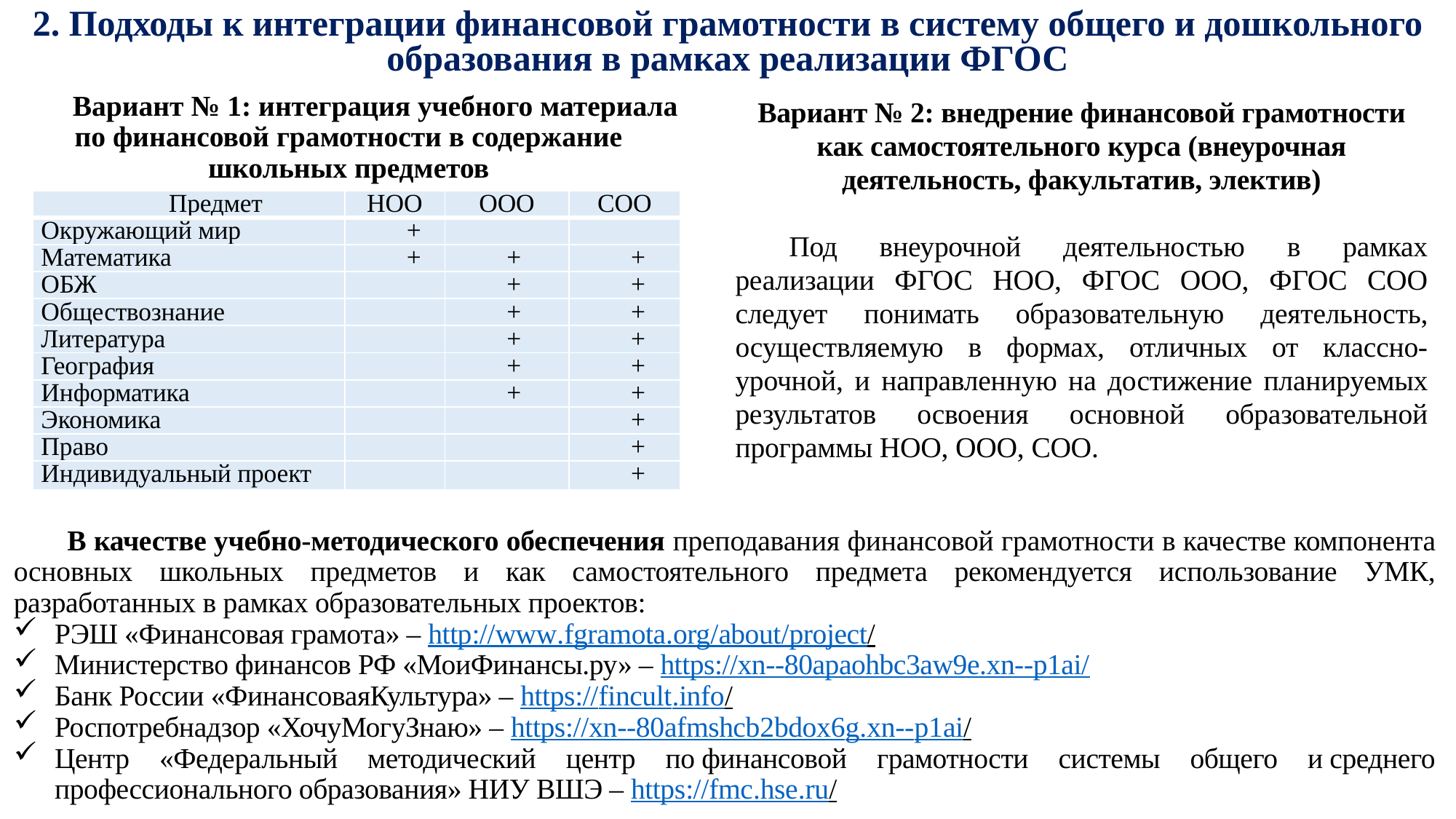

2. Подходы к интеграции финансовой грамотности в систему общего и дошкольного образования в рамках реализации ФГОС
Вариант № 1: интеграция учебного материала по финансовой грамотности в содержание школьных предметов
Вариант № 2: внедрение финансовой грамотности как самостоятельного курса (внеурочная деятельность, факультатив, электив)

Под внеурочной деятельностью в рамках реализации ФГОС НОО, ФГОС ООО, ФГОС СОО следует понимать образовательную деятельность, осуществляемую в формах, отличных от классно-урочной, и направленную на достижение планируемых результатов освоения основной образовательной программы НОО, ООО, СОО.
| Предмет | НОО | ООО | СОО |
| --- | --- | --- | --- |
| Окружающий мир | + |  |  |
| Математика | + | + | + |
| ОБЖ |  | + | + |
| Обществознание |  | + | + |
| Литература |  | + | + |
| География |  | + | + |
| Информатика |  | + | + |
| Экономика |  |  | + |
| Право |  |  | + |
| Индивидуальный проект |  |  | + |
В качестве учебно-методического обеспечения преподавания финансовой грамотности в качестве компонента основных школьных предметов и как самостоятельного предмета рекомендуется использование УМК, разработанных в рамках образовательных проектов:
РЭШ «Финансовая грамота» – http://www.fgramota.org/about/project/
Министерство финансов РФ «МоиФинансы.ру» – https://xn--80apaohbc3aw9e.xn--p1ai/
Банк России «ФинансоваяКультура» – https://fincult.info/
Роспотребнадзор «ХочуМогуЗнаю» – https://xn--80afmshcb2bdox6g.xn--p1ai/
Центр «Федеральный методический центр по финансовой грамотности системы общего и среднего профессионального образования» НИУ ВШЭ – https://fmc.hse.ru/